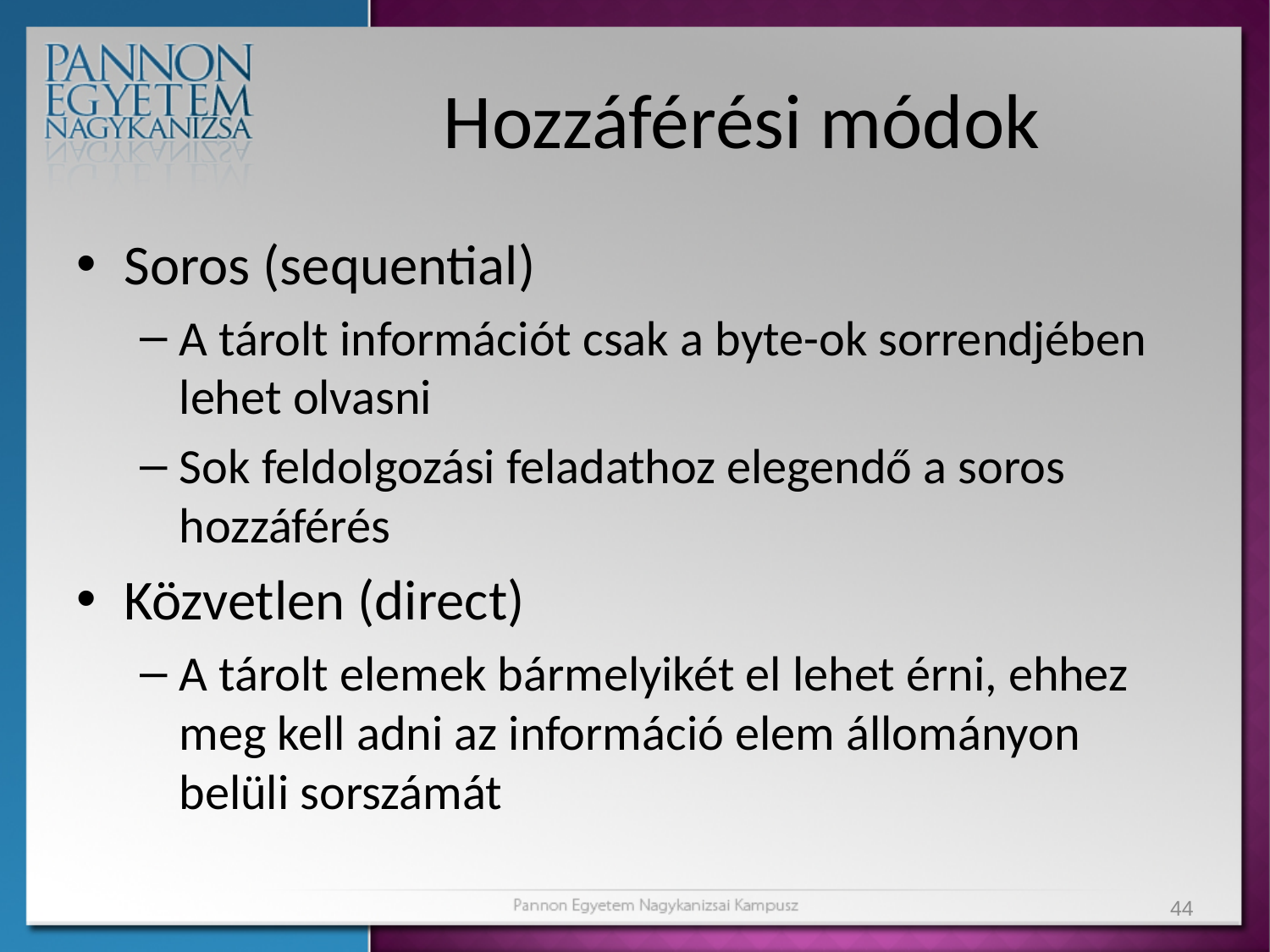

# Hozzáférési módok
Soros (sequential)
A tárolt információt csak a byte-ok sorrendjében lehet olvasni
Sok feldolgozási feladathoz elegendő a soros hozzáférés
Közvetlen (direct)
A tárolt elemek bármelyikét el lehet érni, ehhez meg kell adni az információ elem állományon belüli sorszámát
44